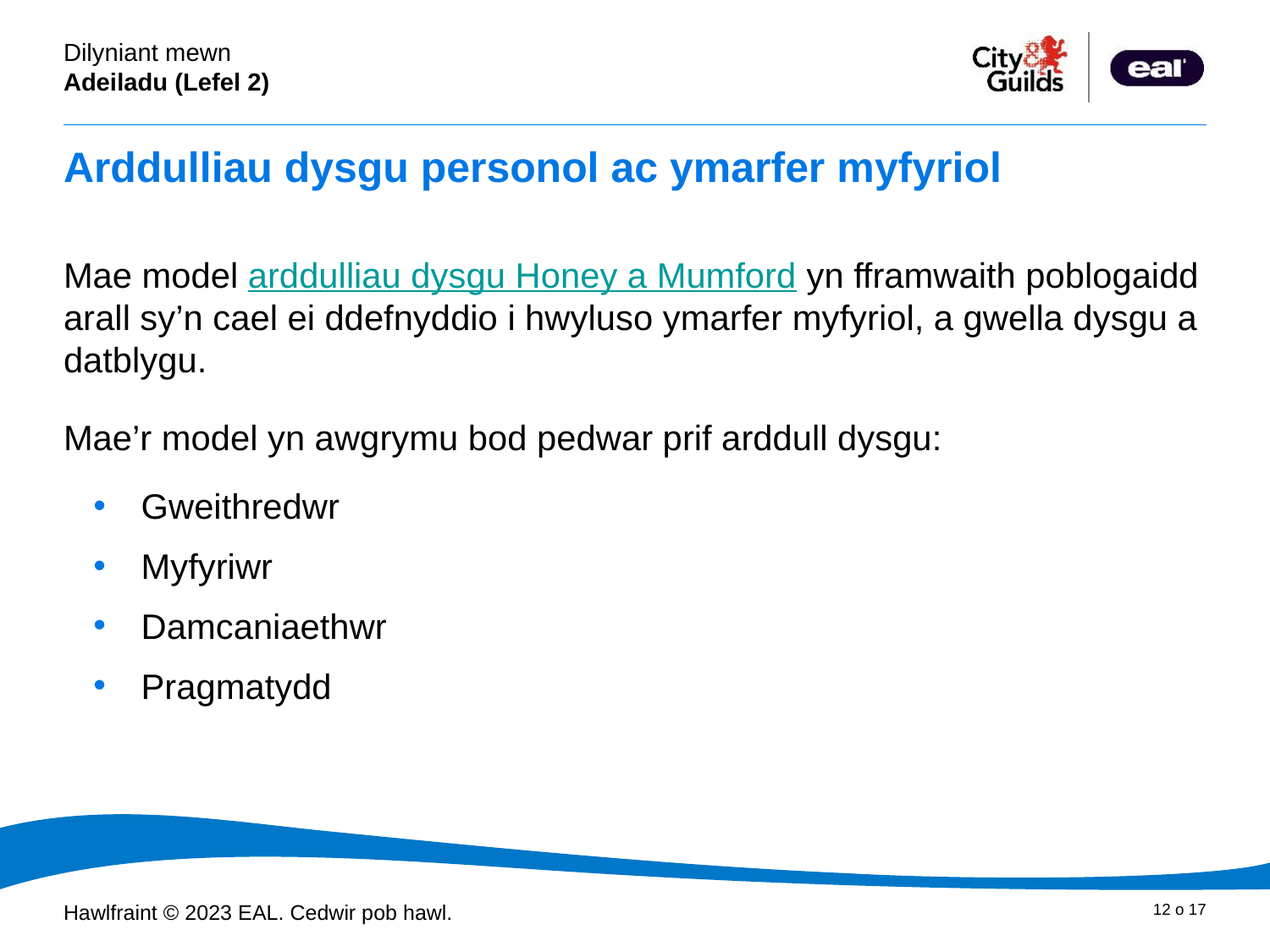

# Arddulliau dysgu personol ac ymarfer myfyriol
Mae model arddulliau dysgu Honey a Mumford yn fframwaith poblogaidd arall sy’n cael ei ddefnyddio i hwyluso ymarfer myfyriol, a gwella dysgu a datblygu.
Mae’r model yn awgrymu bod pedwar prif arddull dysgu:
Gweithredwr
Myfyriwr
Damcaniaethwr
Pragmatydd